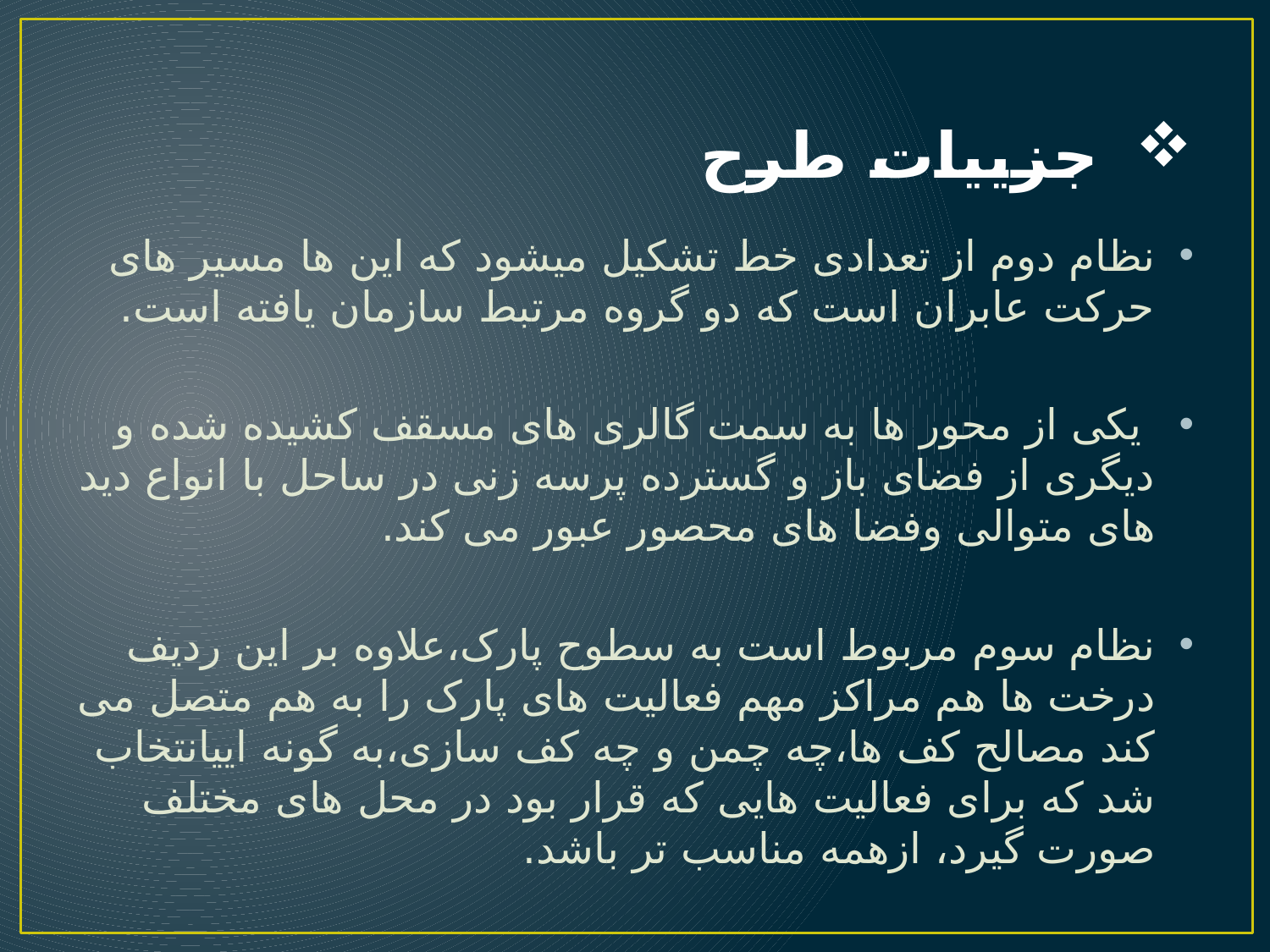

# جزییات طرح
نظام دوم از تعدادی خط تشکیل میشود که این ها مسیر های حرکت عابران است که دو گروه مرتبط سازمان یافته است.

 یکی از محور ها به سمت گالری های مسقف کشیده شده و دیگری از فضای باز و گسترده پرسه زنی در ساحل با انواع دید های متوالی وفضا های محصور عبور می کند.

نظام سوم مربوط است به سطوح پارک،علاوه بر این ردیف درخت ها هم مراکز مهم فعالیت های پارک را به هم متصل می کند مصالح کف ها،چه چمن و چه کف سازی،به گونه اییانتخاب شد که برای فعالیت هایی که قرار بود در محل های مختلف صورت گیرد، ازهمه مناسب تر باشد.